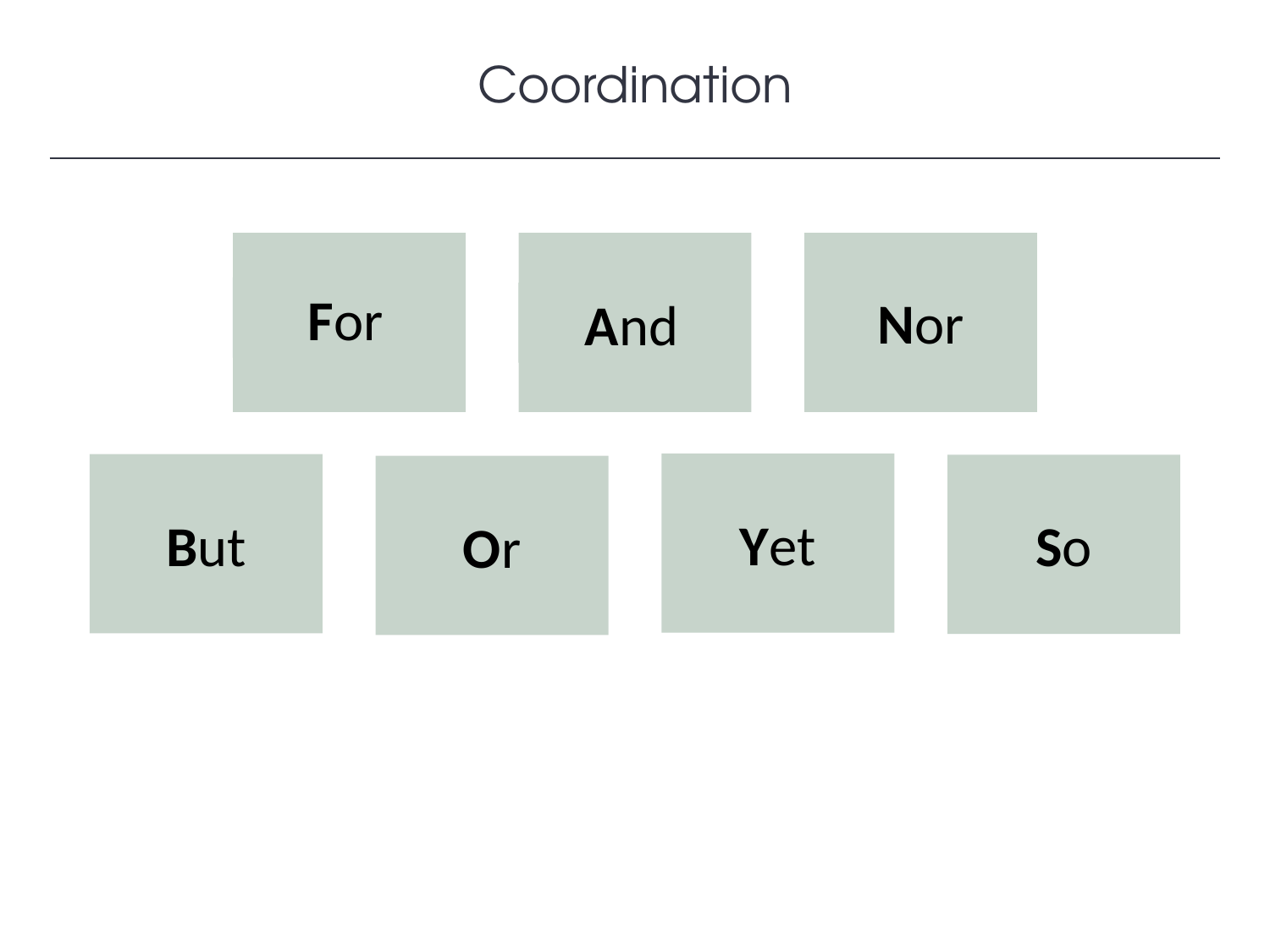

Coordination
HAWKES LEARNING

For

And

Nor
Yet
But
So
Or